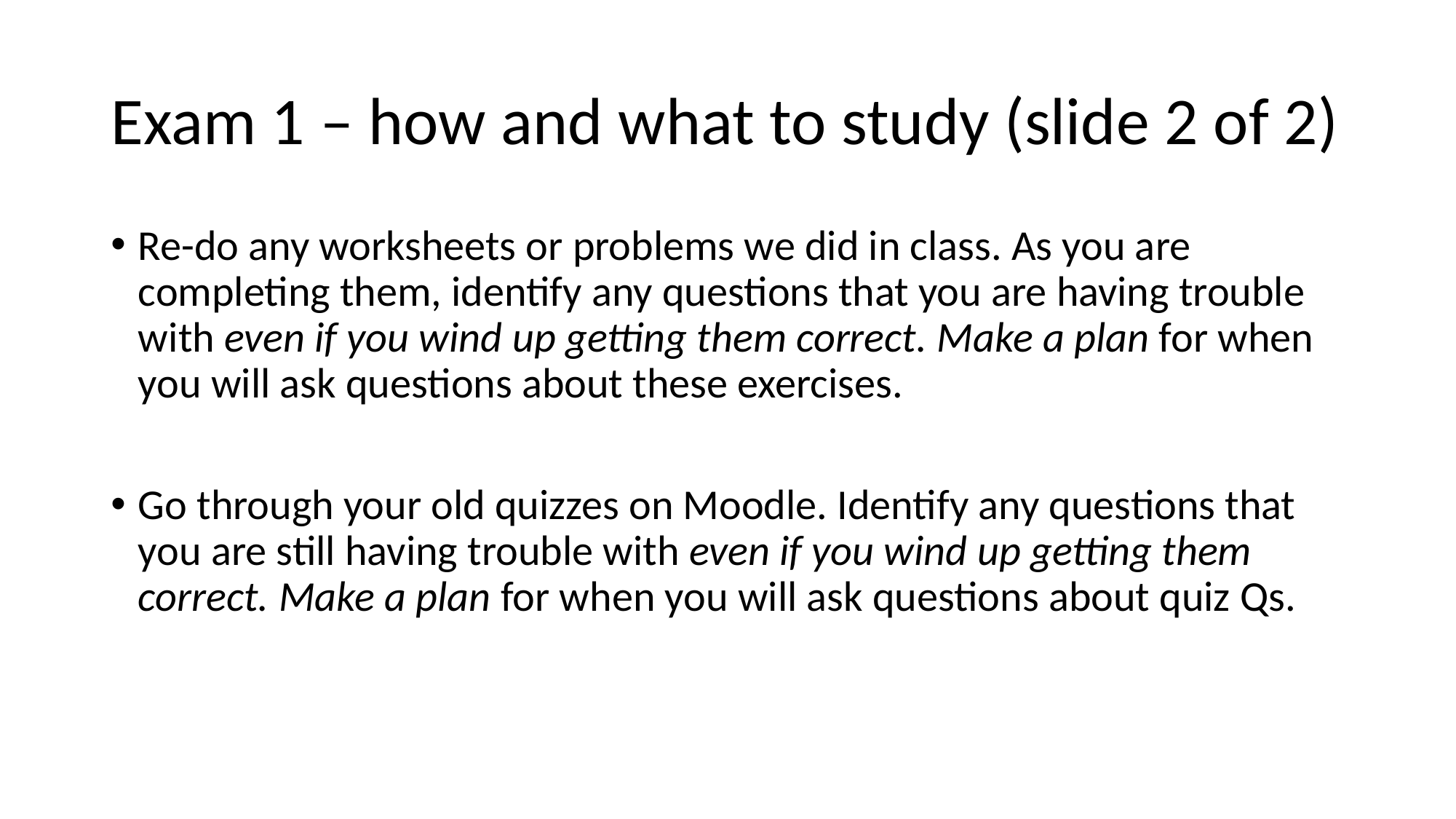

# Exam 1 – how and what to study (slide 2 of 2)
Re-do any worksheets or problems we did in class. As you are completing them, identify any questions that you are having trouble with even if you wind up getting them correct. Make a plan for when you will ask questions about these exercises.

Go through your old quizzes on Moodle. Identify any questions that you are still having trouble with even if you wind up getting them correct. Make a plan for when you will ask questions about quiz Qs.